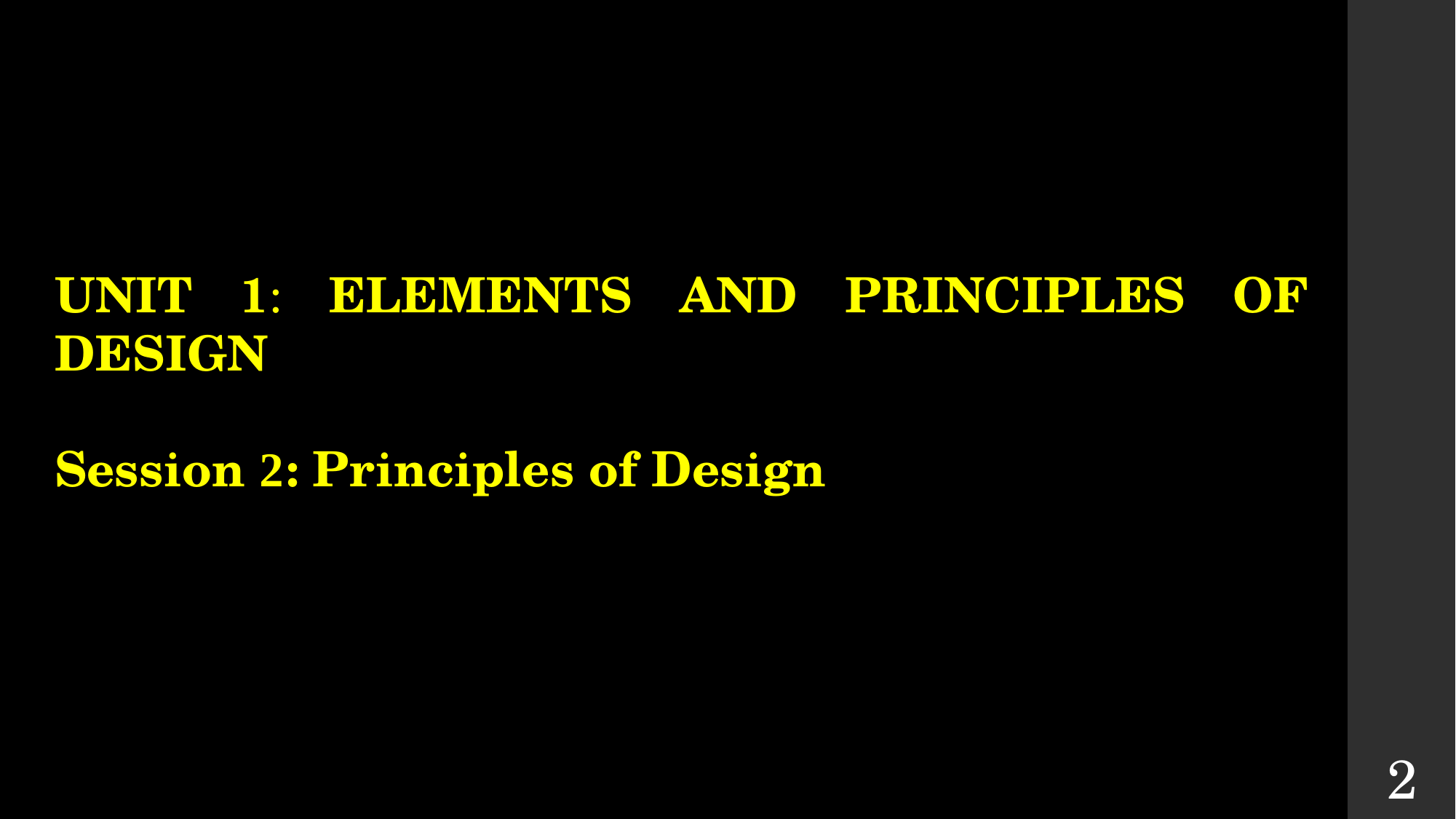

UNIT 1: ELEMENTS AND PRINCIPLES OF DESIGN

Session 2: Principles of Design
2